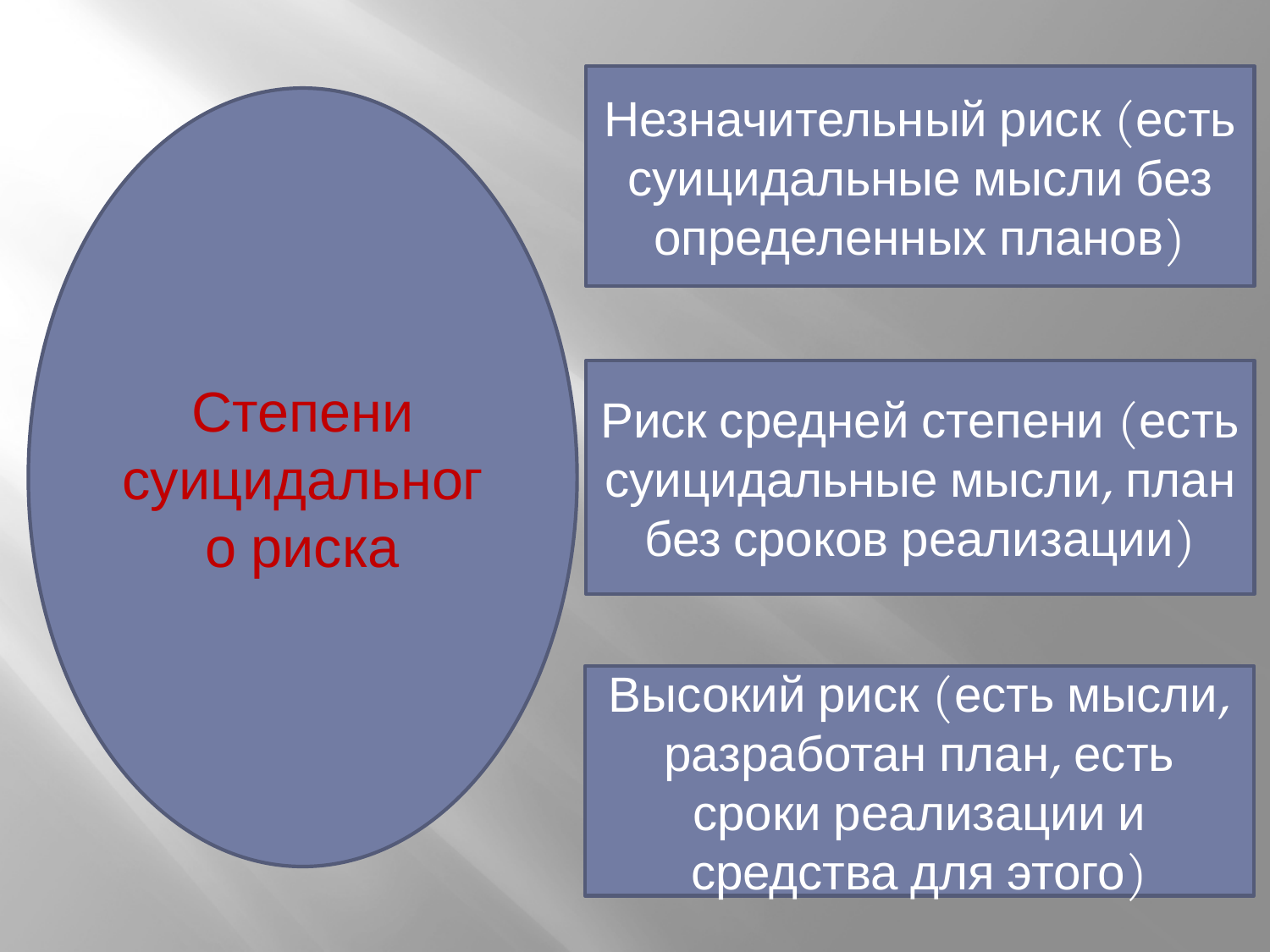

Незначительный риск (есть суицидальные мысли без определенных планов)
Степени суицидального риска
Риск средней степени (есть суицидальные мысли, план без сроков реализации)
Высокий риск (есть мысли, разработан план, есть сроки реализации и средства для этого)